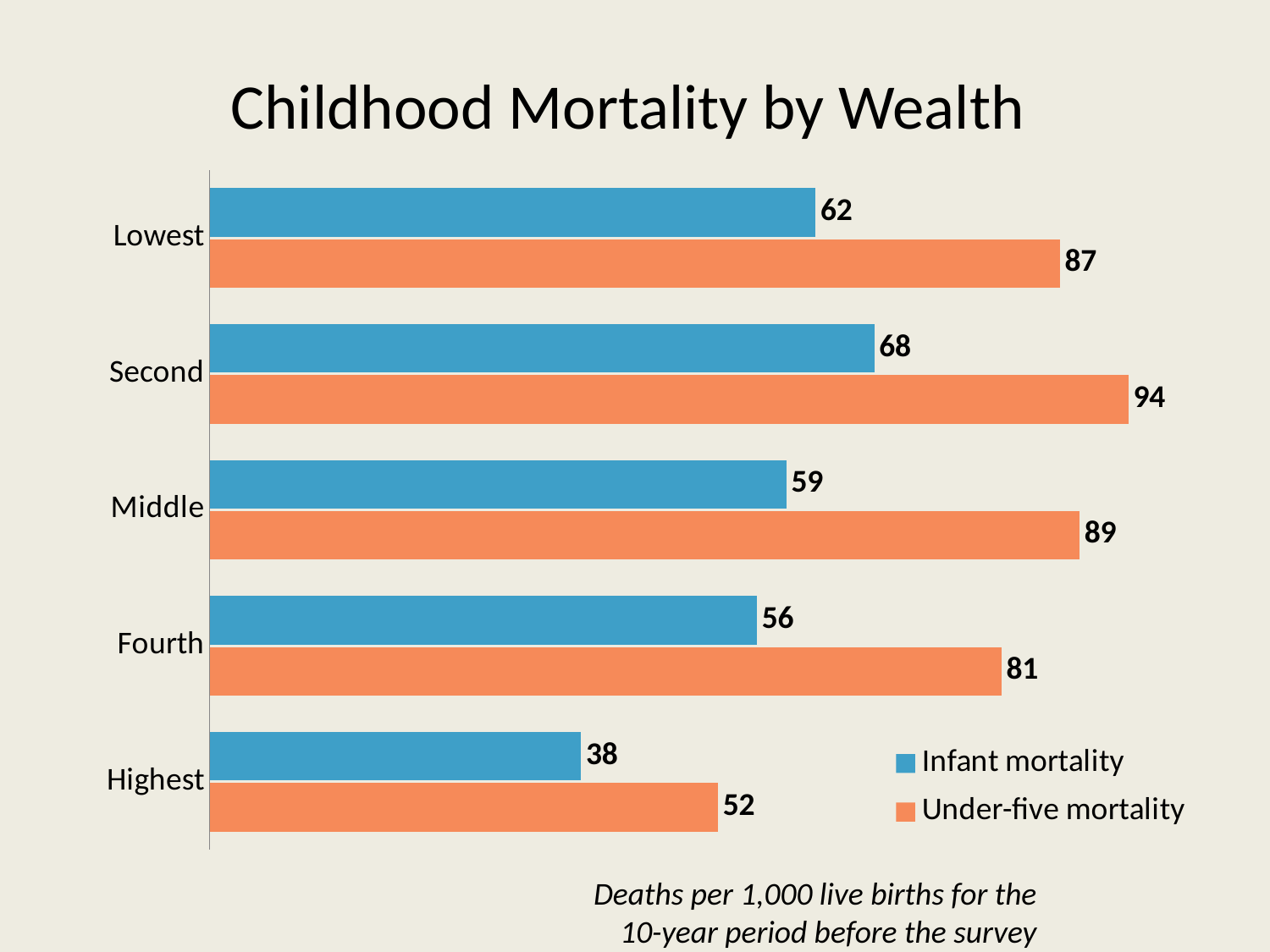

# Childhood Mortality by Wealth

### Chart

| Category | Under-five mortality | Infant mortality |
|---|---|---|
| Highest | 52.0 | 38.0 |
| Fourth | 81.0 | 56.0 |
| Middle | 89.0 | 59.0 |
| Second | 94.0 | 68.0 |
| Lowest | 87.0 | 62.0 |
Deaths per 1,000 live births for the 10-year period before the survey